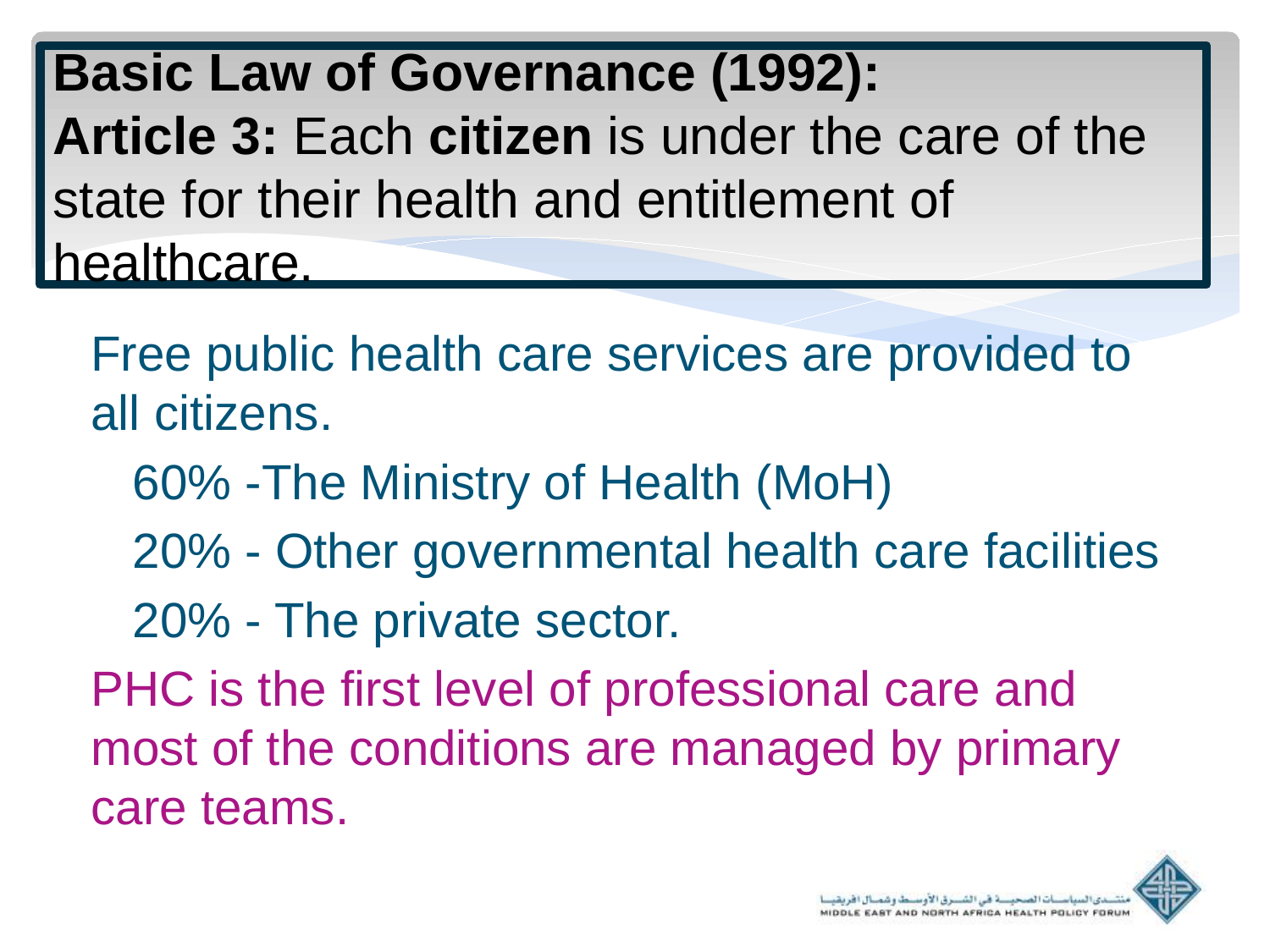

# Basic Law of Governance (1992): Article 3: Each citizen is under the care of the state for their health and entitlement of healthcare.
Free public health care services are provided to all citizens.
60% -The Ministry of Health (MoH)
20% - Other governmental health care facilities
20% - The private sector.
PHC is the first level of professional care and most of the conditions are managed by primary care teams.